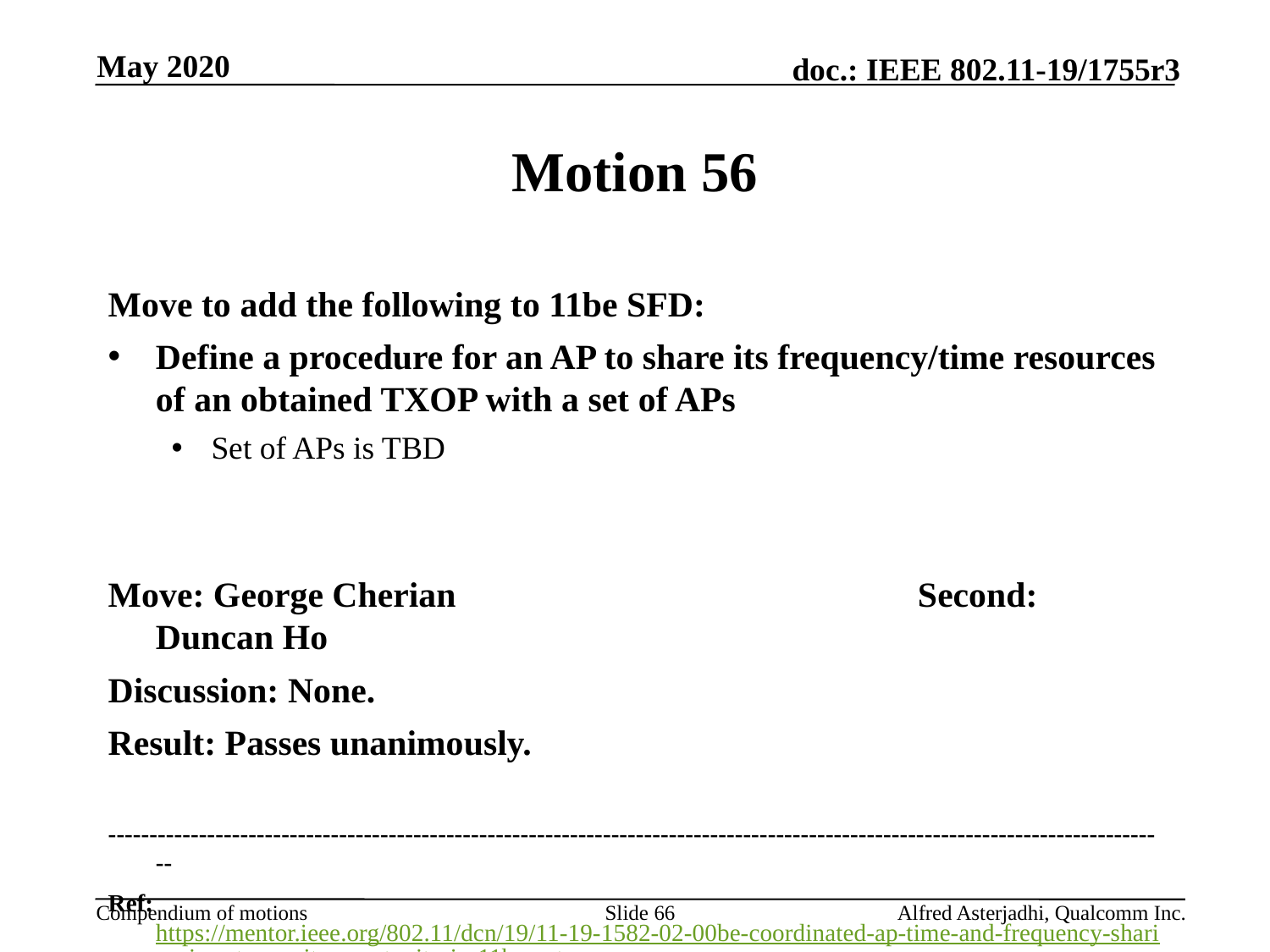

May 2020
# Motion 56
Move to add the following to 11be SFD:
Define a procedure for an AP to share its frequency/time resources of an obtained TXOP with a set of APs
Set of APs is TBD

Move: George Cherian				Second: Duncan Ho
Discussion: None.
Result: Passes unanimously.

---------------------------------------------------------------------------------------------------------------------------------
Ref: https://mentor.ieee.org/802.11/dcn/19/11-19-1582-02-00be-coordinated-ap-time-and-frequency-sharing-in-a-transmit-opportunity-in-11be.pptx
Slide 66
Alfred Asterjadhi, Qualcomm Inc.